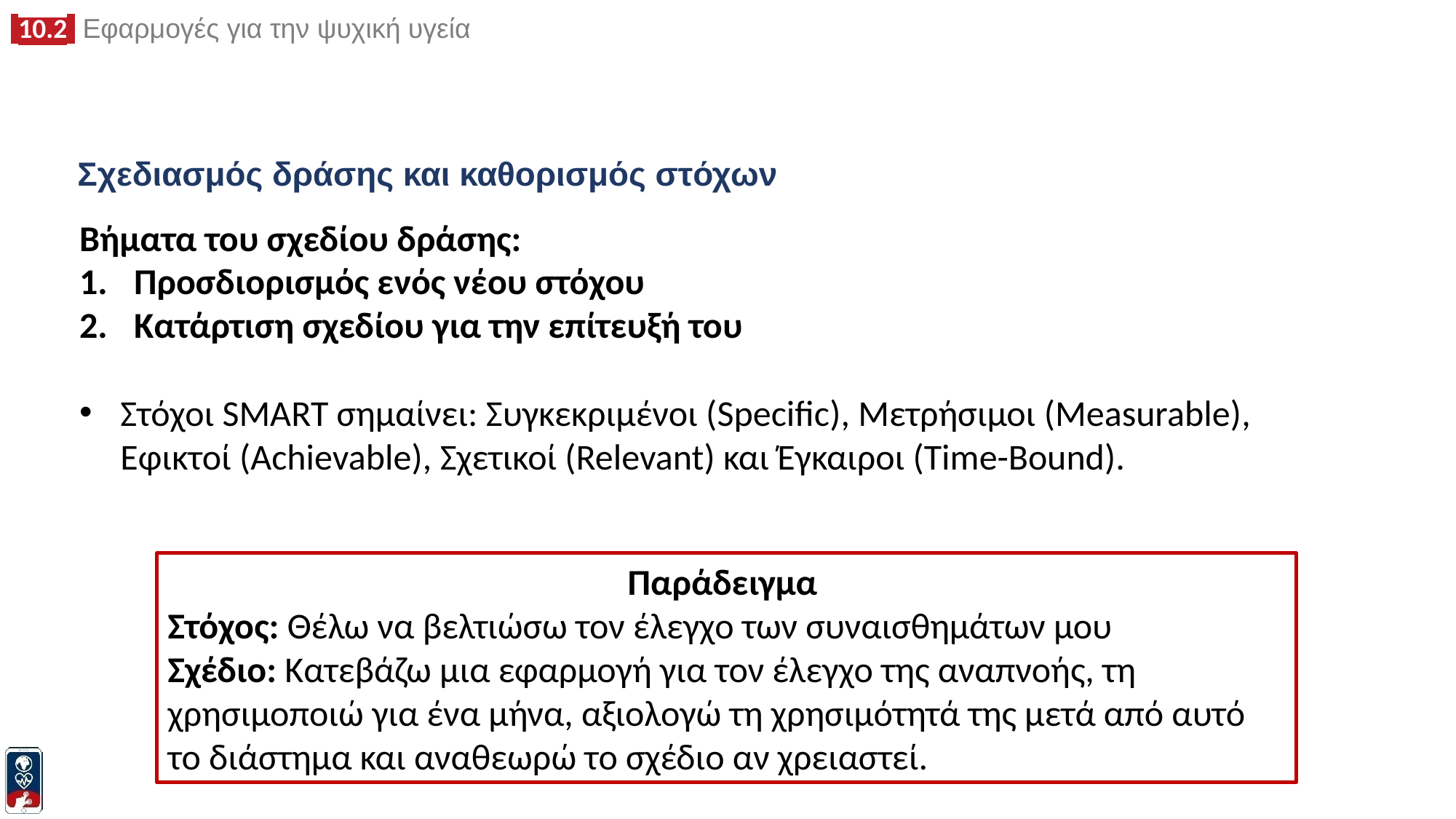

# Σχεδιασμός δράσης και καθορισμός στόχων
Βήματα του σχεδίου δράσης:
Προσδιορισμός ενός νέου στόχου
Κατάρτιση σχεδίου για την επίτευξή του

Στόχοι SMART σημαίνει: Συγκεκριμένοι (Specific), Μετρήσιμοι (Measurable), Εφικτοί (Achievable), Σχετικοί (Relevant) και Έγκαιροι (Time-Bound).
Παράδειγμα
Στόχος: Θέλω να βελτιώσω τον έλεγχο των συναισθημάτων μου
Σχέδιο: Κατεβάζω μια εφαρμογή για τον έλεγχο της αναπνοής, τη χρησιμοποιώ για ένα μήνα, αξιολογώ τη χρησιμότητά της μετά από αυτό το διάστημα και αναθεωρώ το σχέδιο αν χρειαστεί.